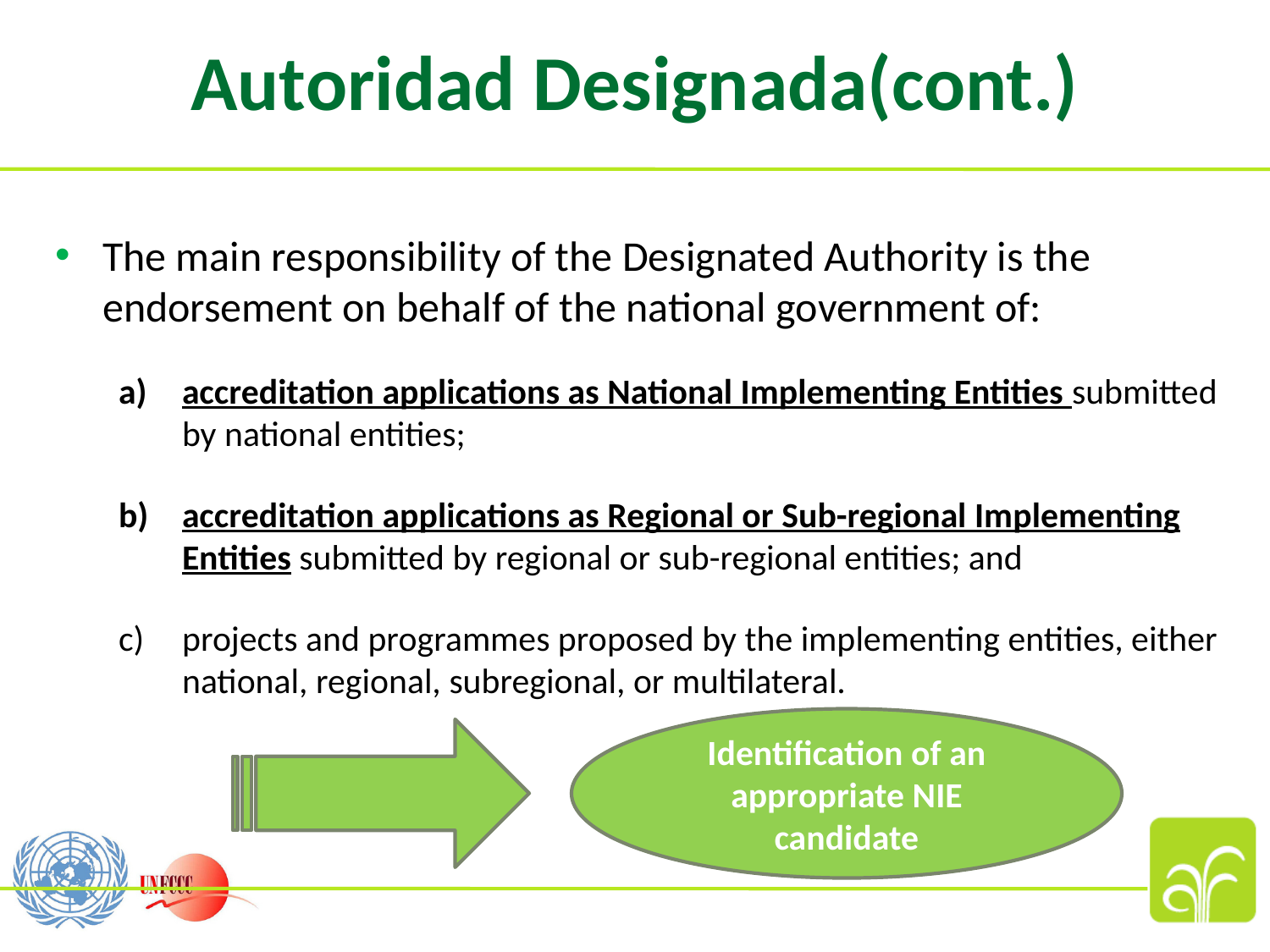

# Autoridad Designada(cont.)
The main responsibility of the Designated Authority is the endorsement on behalf of the national government of:
accreditation applications as National Implementing Entities submitted by national entities;
accreditation applications as Regional or Sub-regional Implementing Entities submitted by regional or sub-regional entities; and
projects and programmes proposed by the implementing entities, either national, regional, subregional, or multilateral.
Identification of an appropriate NIE candidate